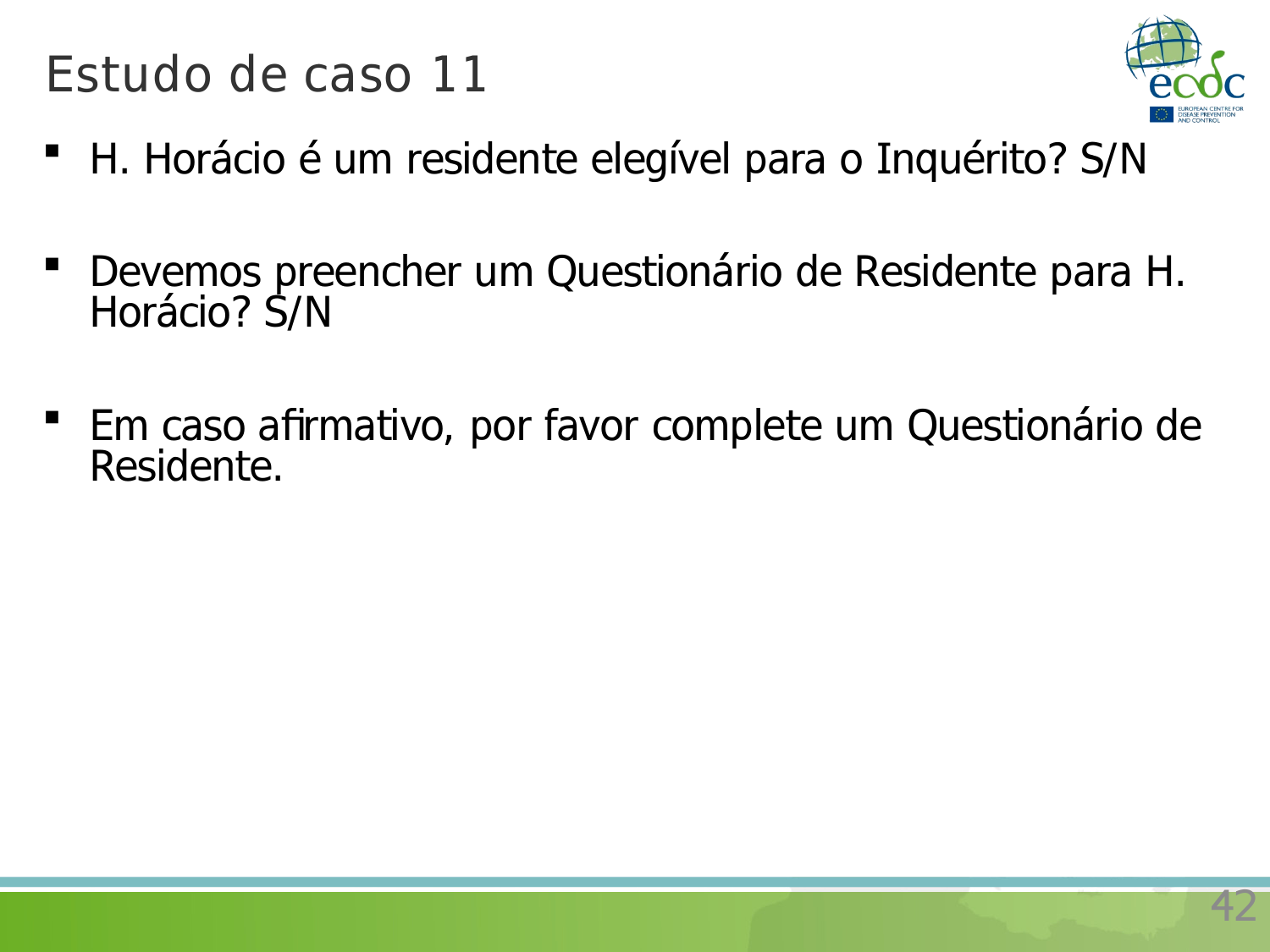

# Estudo de caso 11
H. Horácio é um residente elegível para o Inquérito? S/N

Devemos preencher um Questionário de Residente para H. Horácio? S/N

Em caso afirmativo, por favor complete um Questionário de Residente.

42